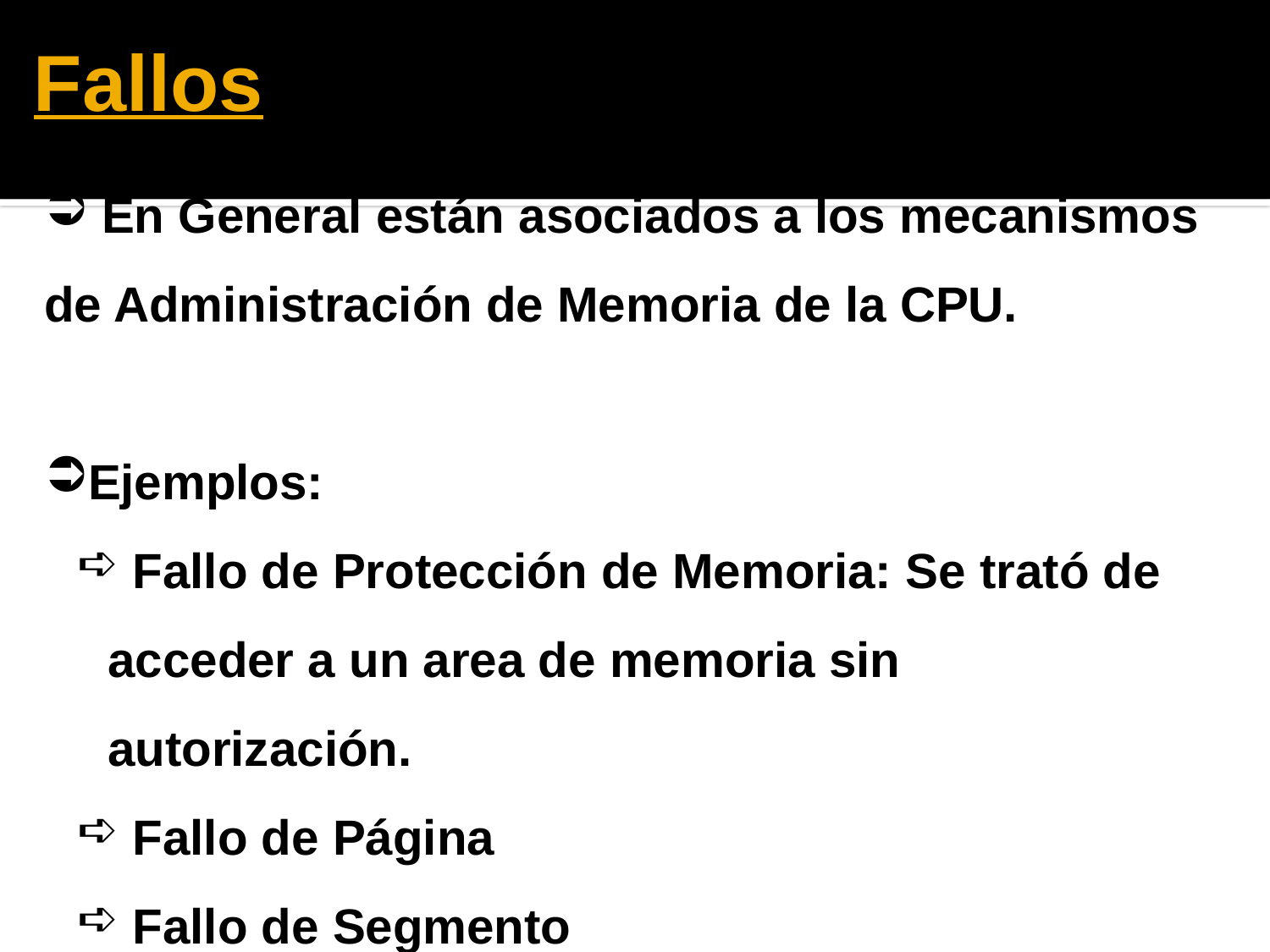

# Fallos

 En General están asociados a los mecanismos de Administración de Memoria de la CPU.

Ejemplos:
 Fallo de Protección de Memoria: Se trató de acceder a un area de memoria sin autorización.
 Fallo de Página
 Fallo de Segmento